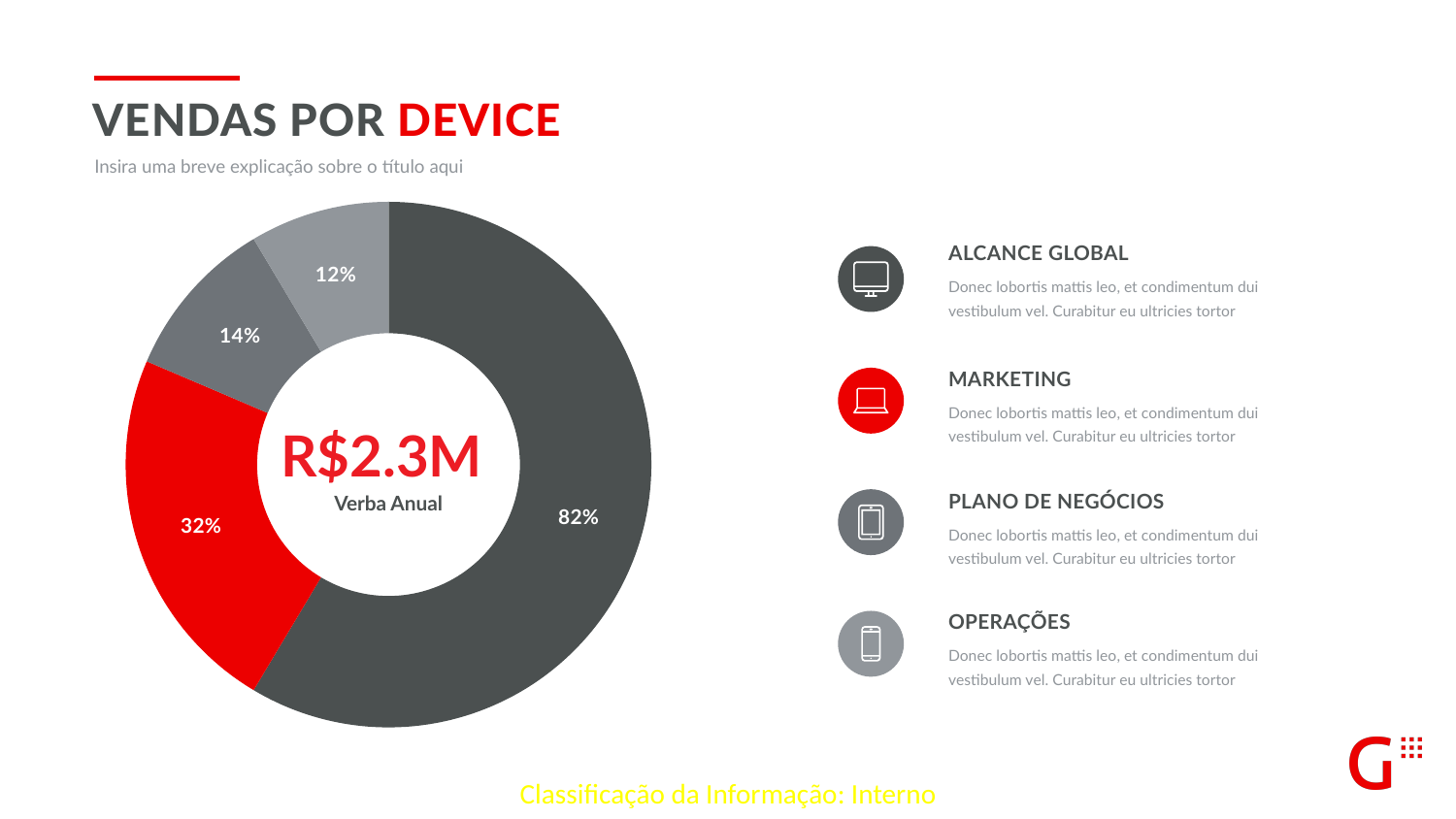

Vendas por device
Insira uma breve explicação sobre o título aqui

### Chart

| Category | Sales |
|---|---|
| 1st Qtr | 0.82 |
| 2nd Qtr | 0.32 |
| 3rd Qtr | 0.14 |
| 4th Qtr | 0.12 |
ALCANCE GLOBAL
Donec lobortis mattis leo, et condimentum dui vestibulum vel. Curabitur eu ultricies tortor

marketing
Donec lobortis mattis leo, et condimentum dui vestibulum vel. Curabitur eu ultricies tortor

R$2.3M
Verba Anual
PLANO DE NEGÓCIOS
Donec lobortis mattis leo, et condimentum dui vestibulum vel. Curabitur eu ultricies tortor

OPERAÇÕES
Donec lobortis mattis leo, et condimentum dui vestibulum vel. Curabitur eu ultricies tortor